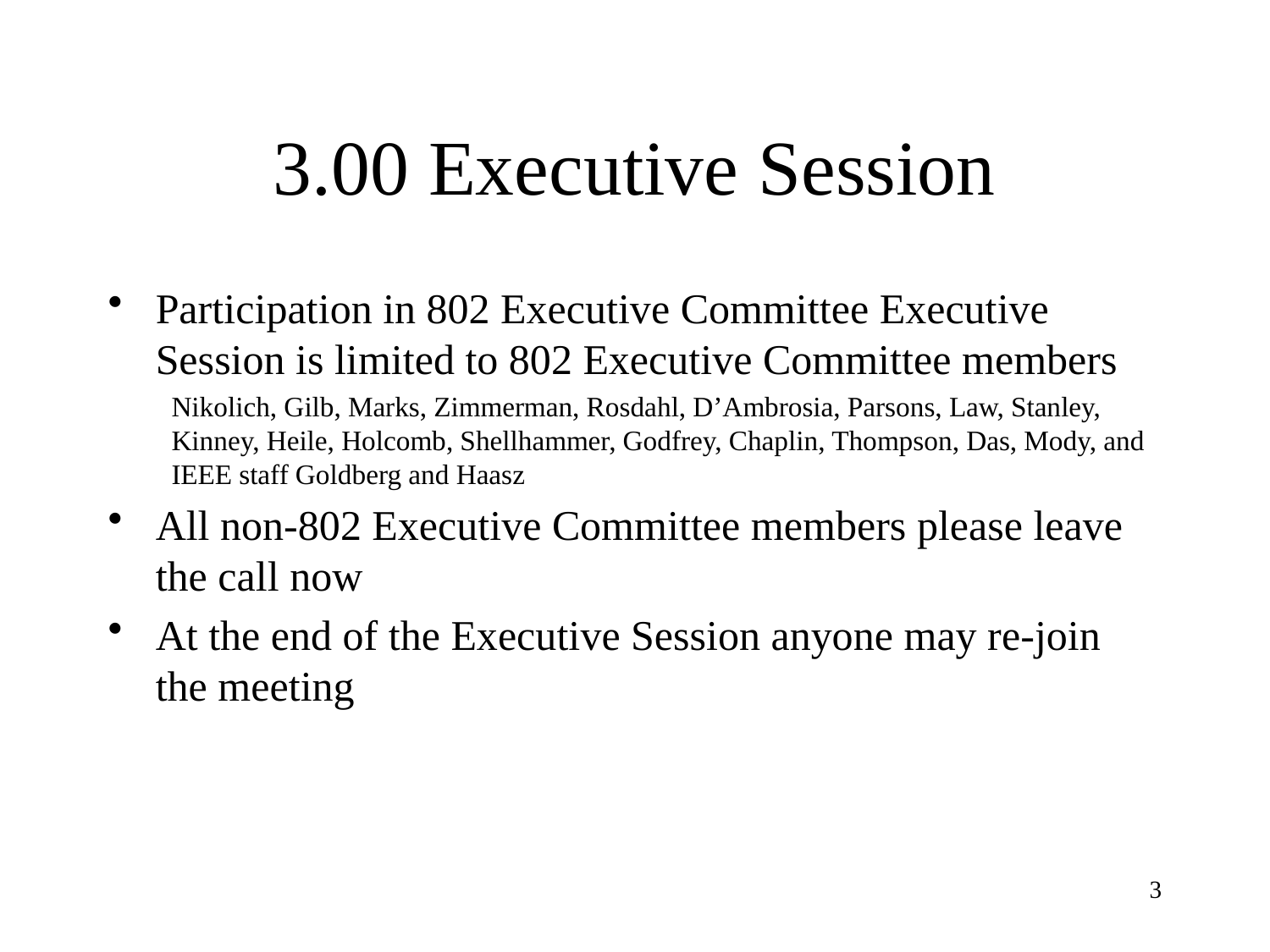

# 3.00 Executive Session
Participation in 802 Executive Committee Executive Session is limited to 802 Executive Committee members
Nikolich, Gilb, Marks, Zimmerman, Rosdahl, D’Ambrosia, Parsons, Law, Stanley, Kinney, Heile, Holcomb, Shellhammer, Godfrey, Chaplin, Thompson, Das, Mody, and IEEE staff Goldberg and Haasz
All non-802 Executive Committee members please leave the call now
At the end of the Executive Session anyone may re-join the meeting
3